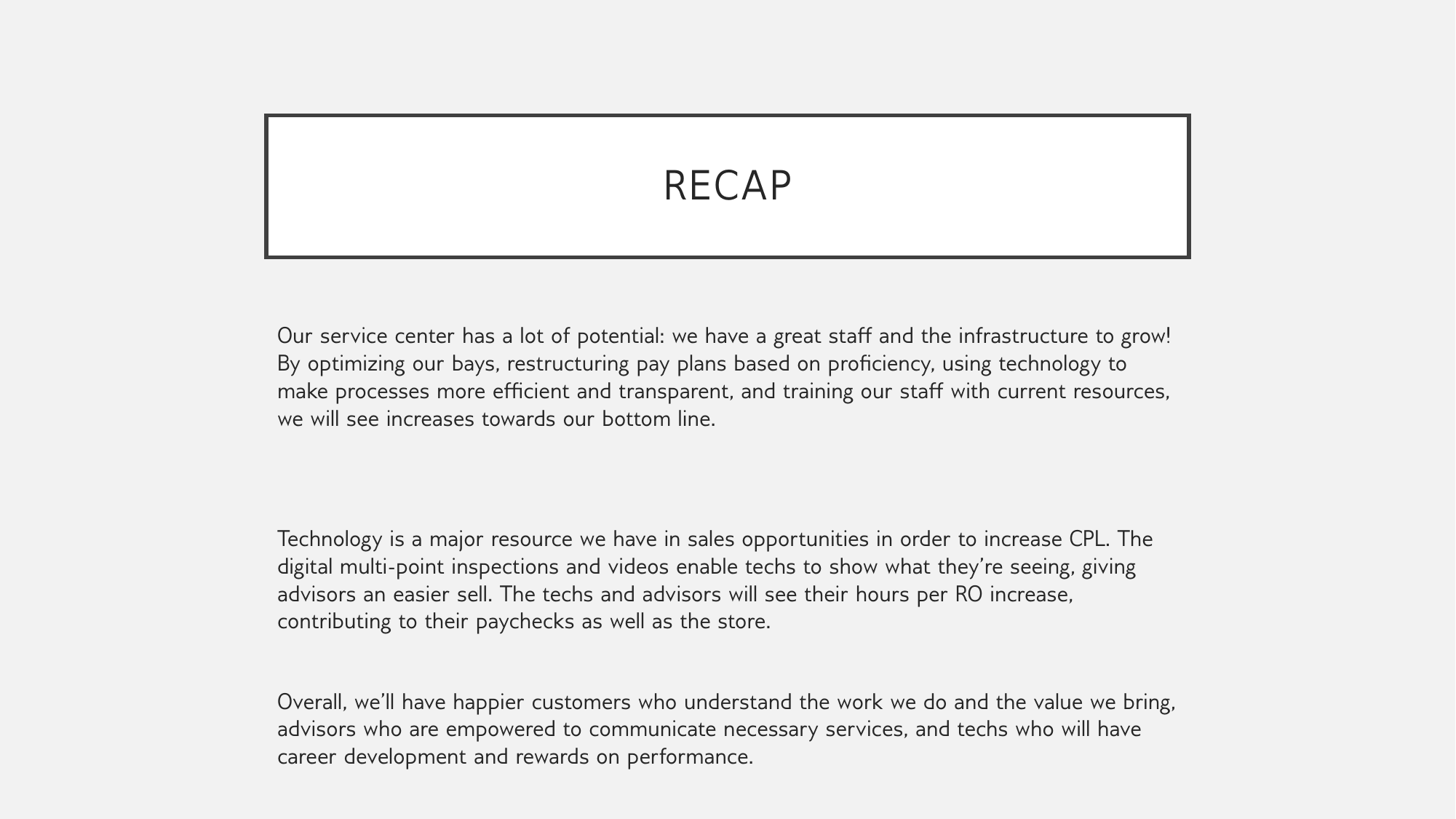

# Recap
Our service center has a lot of potential: we have a great staff and the infrastructure to grow! By optimizing our bays, restructuring pay plans based on proficiency, using technology to make processes more efficient and transparent, and training our staff with current resources, we will see increases towards our bottom line.

Technology is a major resource we have in sales opportunities in order to increase CPL. The digital multi-point inspections and videos enable techs to show what they’re seeing, giving advisors an easier sell. The techs and advisors will see their hours per RO increase, contributing to their paychecks as well as the store.

Overall, we’ll have happier customers who understand the work we do and the value we bring, advisors who are empowered to communicate necessary services, and techs who will have career development and rewards on performance.